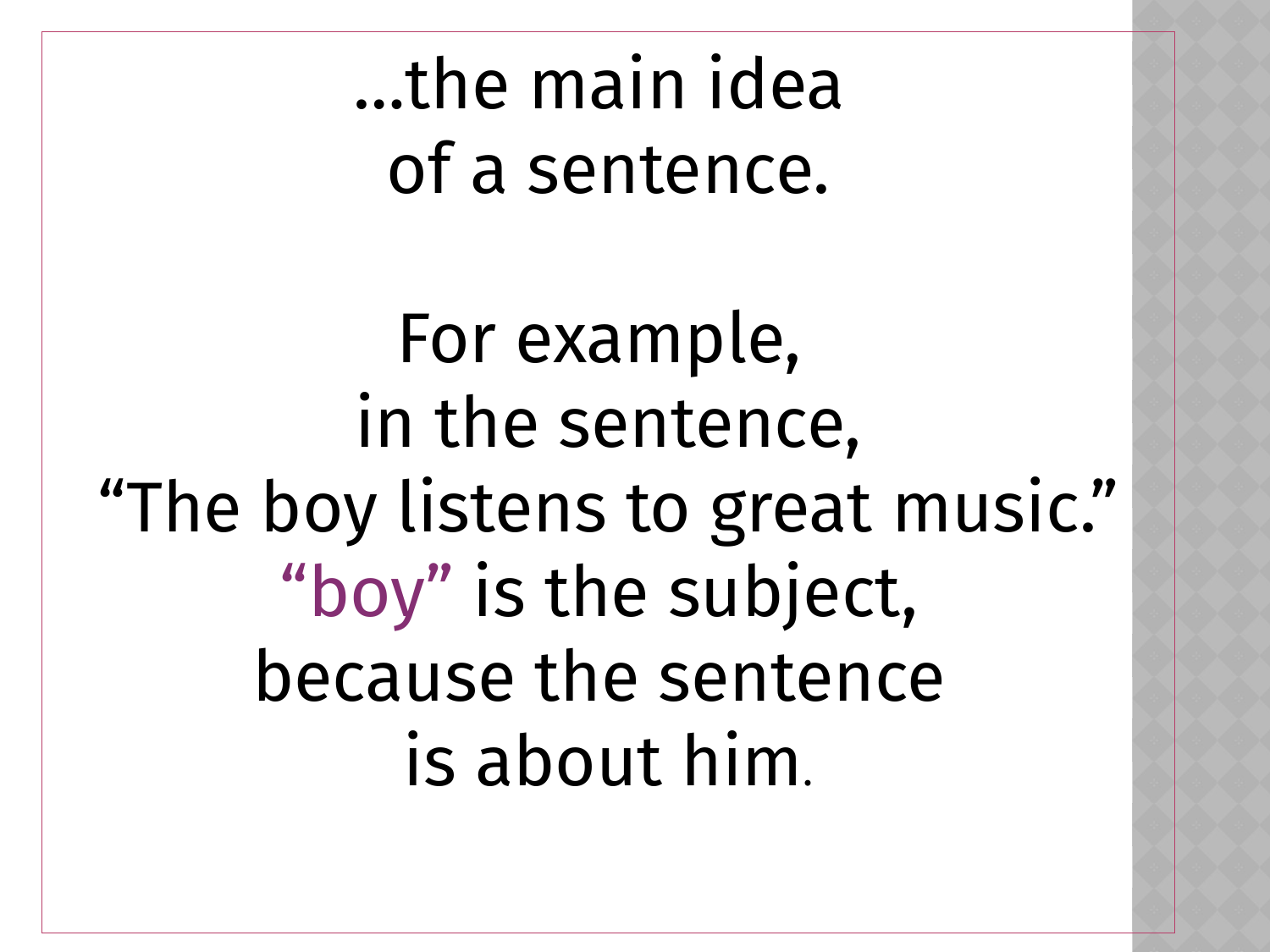

…the main idea
of a sentence.

For example,
in the sentence,
“The boy listens to great music.”
“boy” is the subject,
because the sentence
is about him.